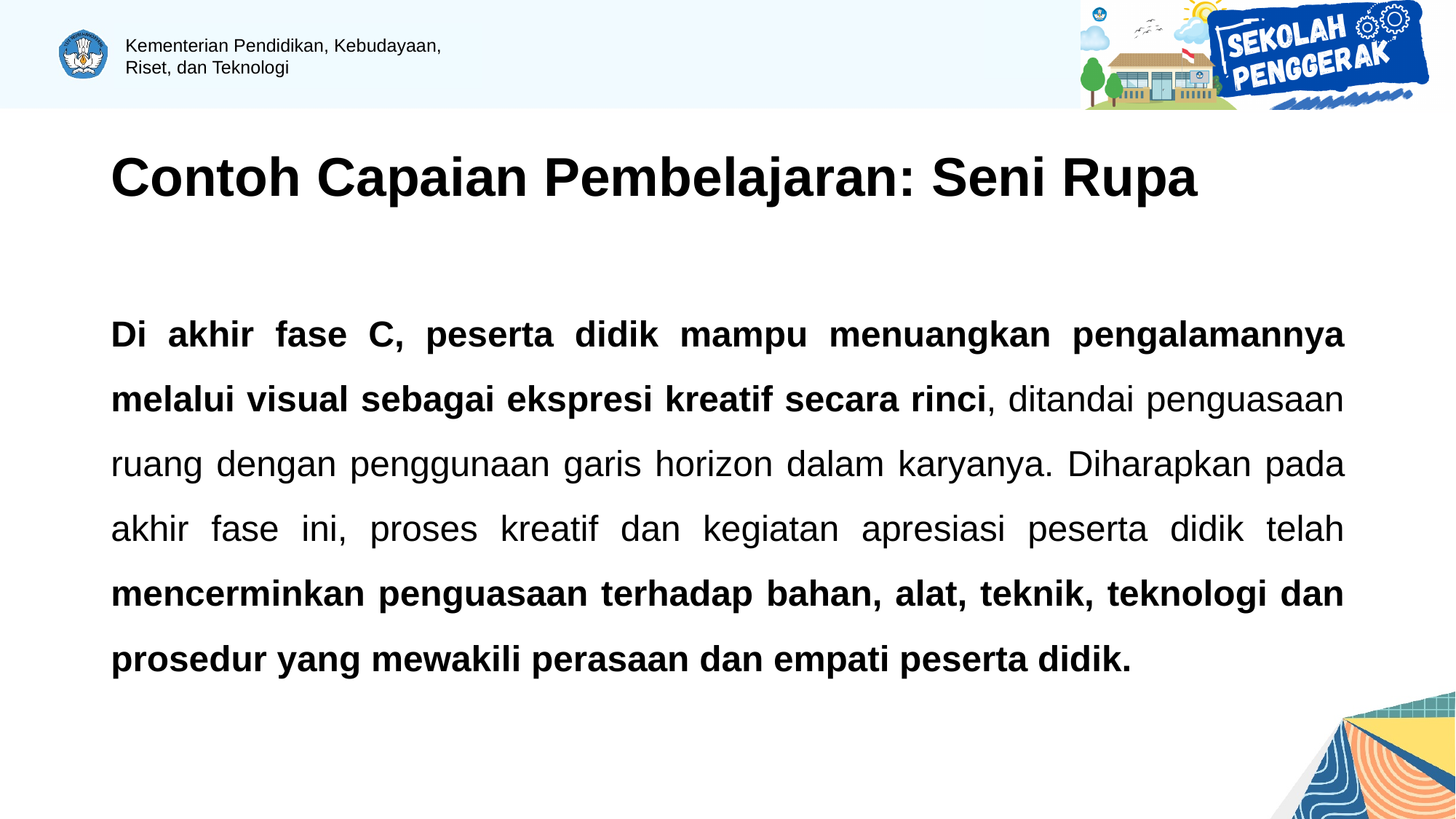

# Contoh Capaian Pembelajaran: Seni Rupa
Di akhir fase C, peserta didik mampu menuangkan pengalamannya melalui visual sebagai ekspresi kreatif secara rinci, ditandai penguasaan ruang dengan penggunaan garis horizon dalam karyanya. Diharapkan pada akhir fase ini, proses kreatif dan kegiatan apresiasi peserta didik telah mencerminkan penguasaan terhadap bahan, alat, teknik, teknologi dan prosedur yang mewakili perasaan dan empati peserta didik.